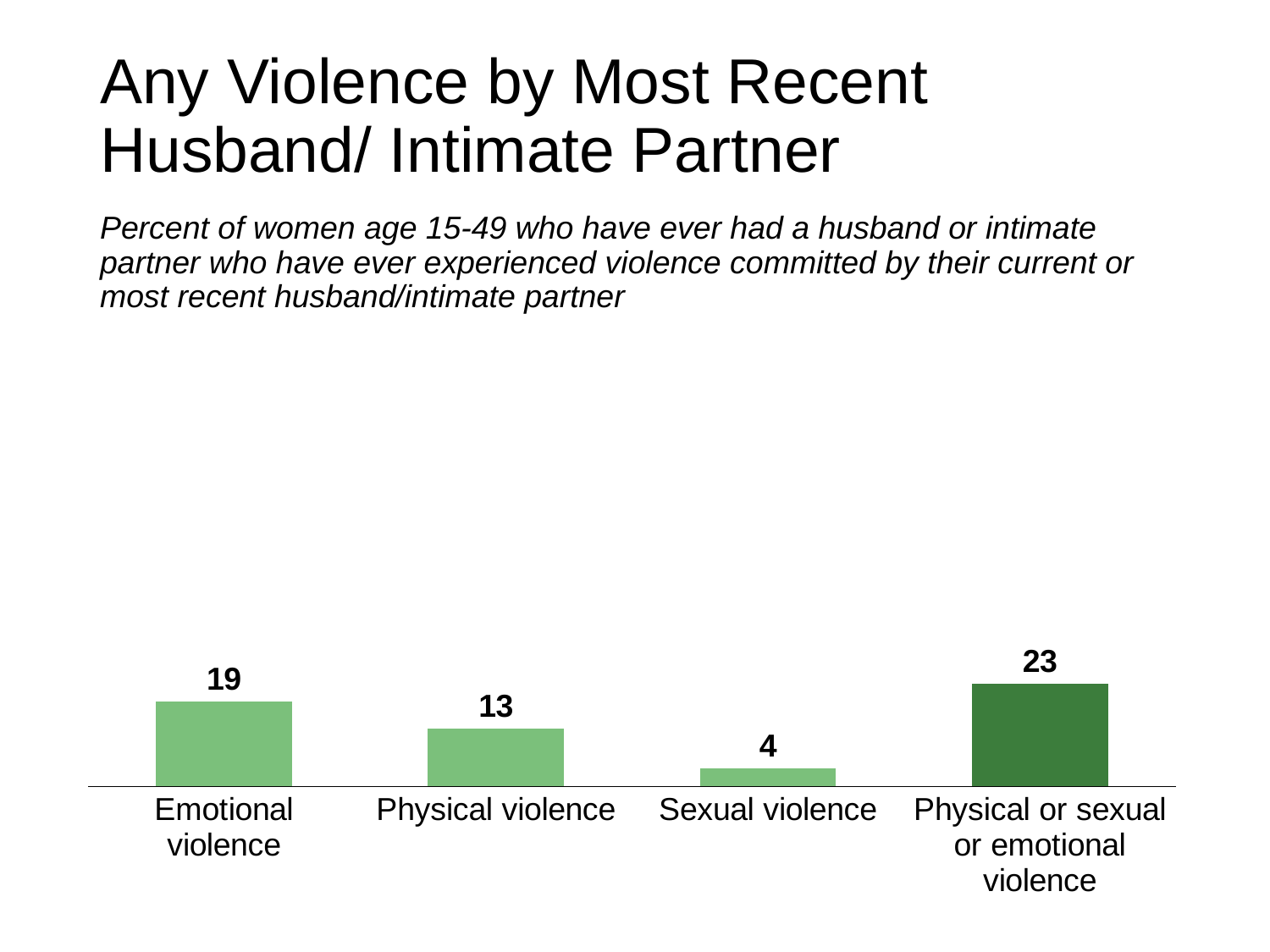

# Any Violence by Most Recent Husband/ Intimate Partner
Percent of women age 15-49 who have ever had a husband or intimate partner who have ever experienced violence committed by their current or most recent husband/intimate partner

### Chart

| Category | Emotional violence |
|---|---|
| Emotional violence | 19.0 |
| Physical violence | 13.0 |
| Sexual violence | 4.0 |
| Physical or sexual or emotional violence | 23.0 |